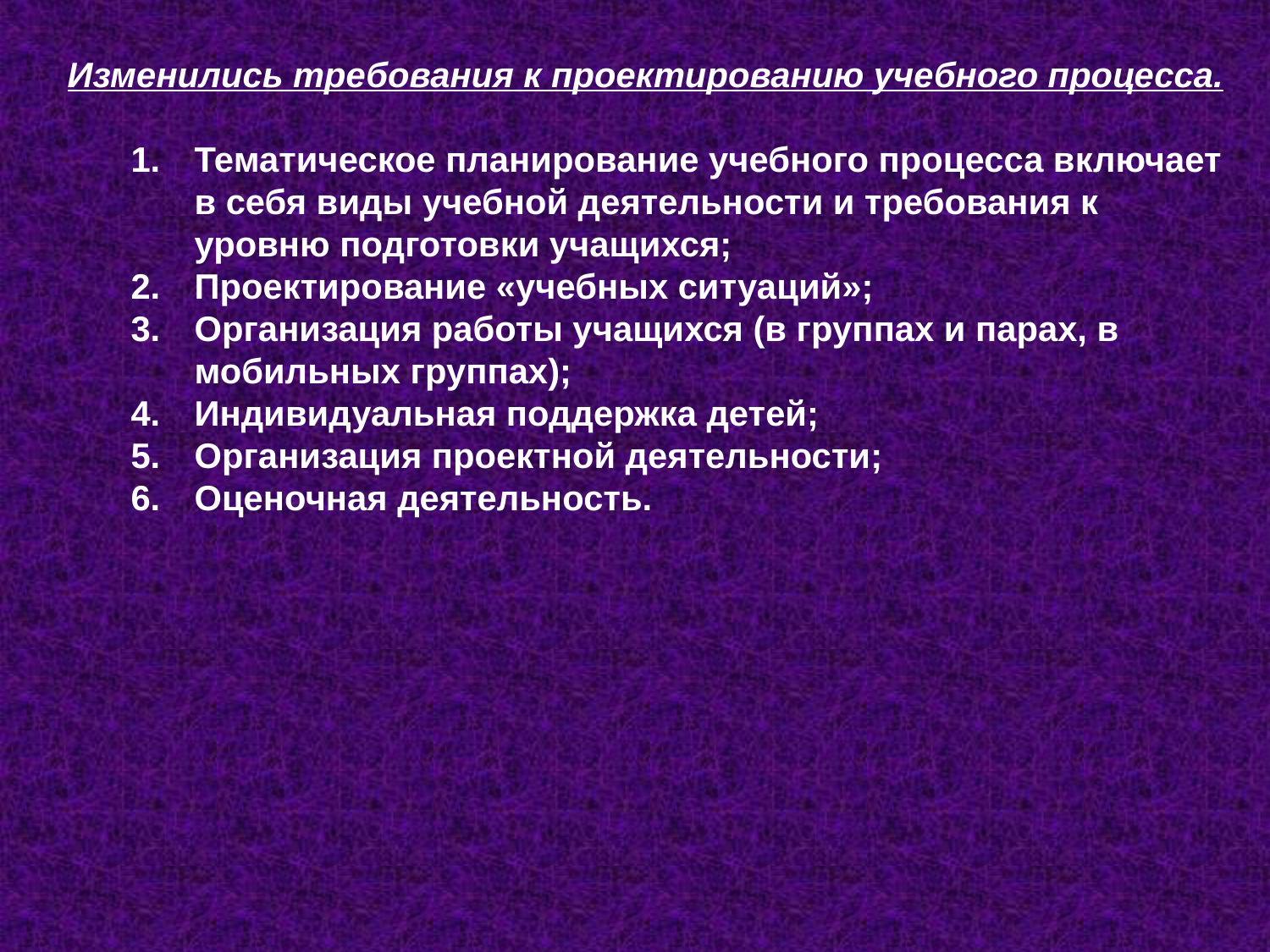

Изменились требования к проектированию учебного процесса.

Тематическое планирование учебного процесса включает в себя виды учебной деятельности и требования к уровню подготовки учащихся;
Проектирование «учебных ситуаций»;
Организация работы учащихся (в группах и парах, в мобильных группах);
Индивидуальная поддержка детей;
Организация проектной деятельности;
Оценочная деятельность.